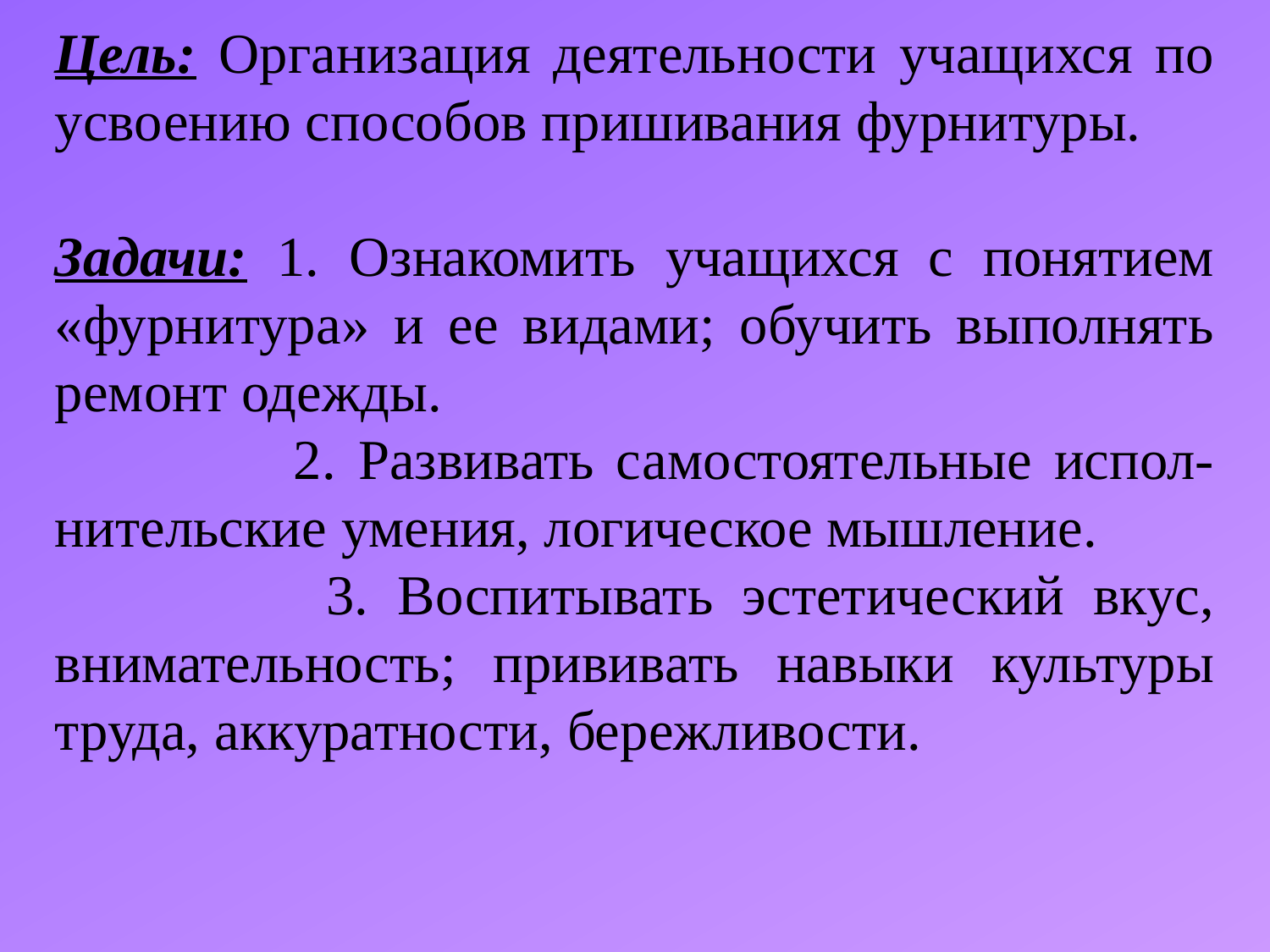

Цель: Организация деятельности учащихся по усвоению способов пришивания фурнитуры.

Задачи: 1. Ознакомить учащихся с понятием «фурнитура» и ее видами; обучить выполнять ремонт одежды.
	     2. Развивать самостоятельные испол-нительские умения, логическое мышление.
	     3. Воспитывать эстетический вкус, внимательность; прививать навыки культуры труда, аккуратности, бережливости.